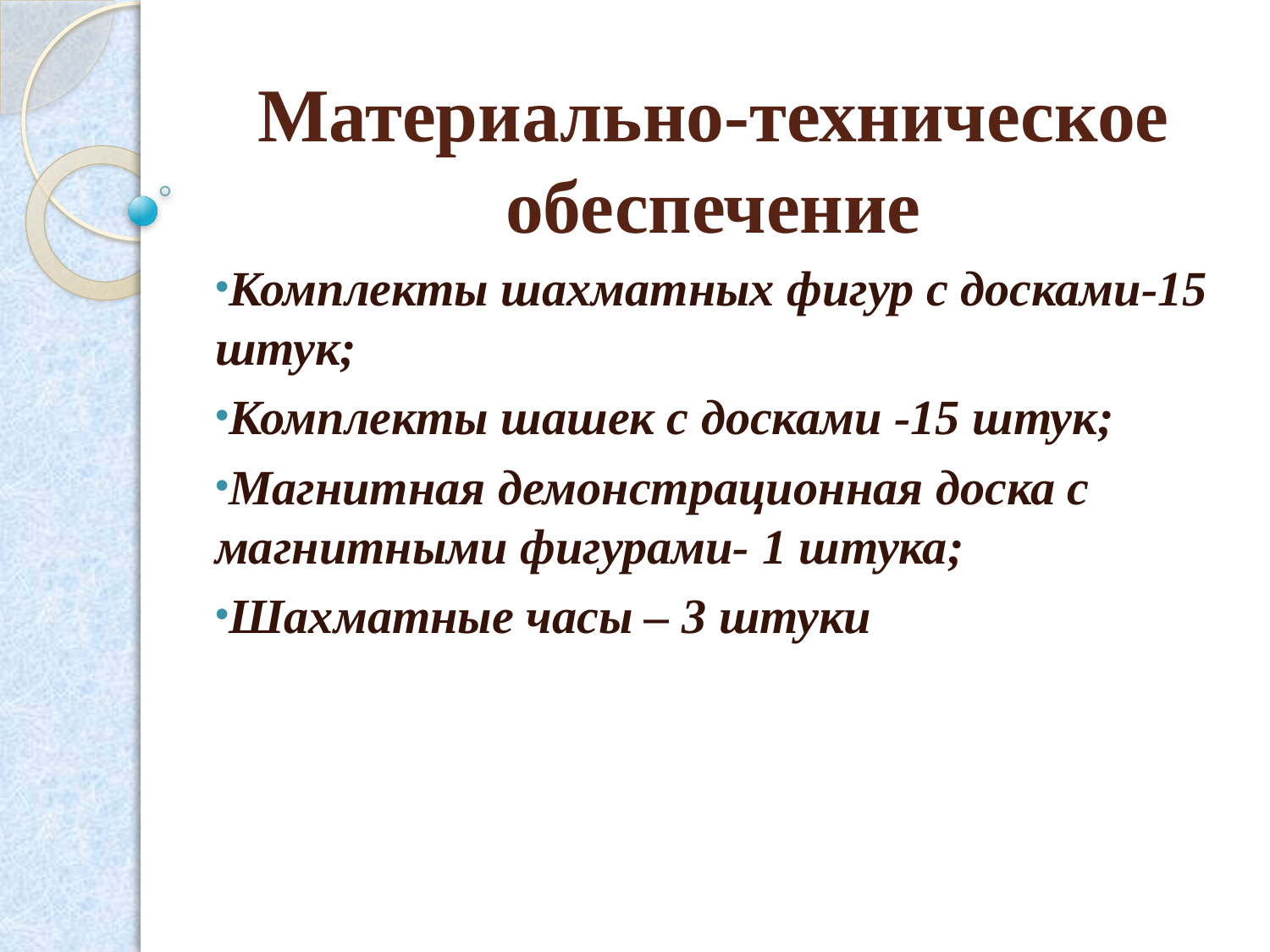

# Материально-техническое обеспечение
Комплекты шахматных фигур с досками-15 штук;
Комплекты шашек с досками -15 штук;
Магнитная демонстрационная доска с магнитными фигурами- 1 штука;
Шахматные часы – 3 штуки